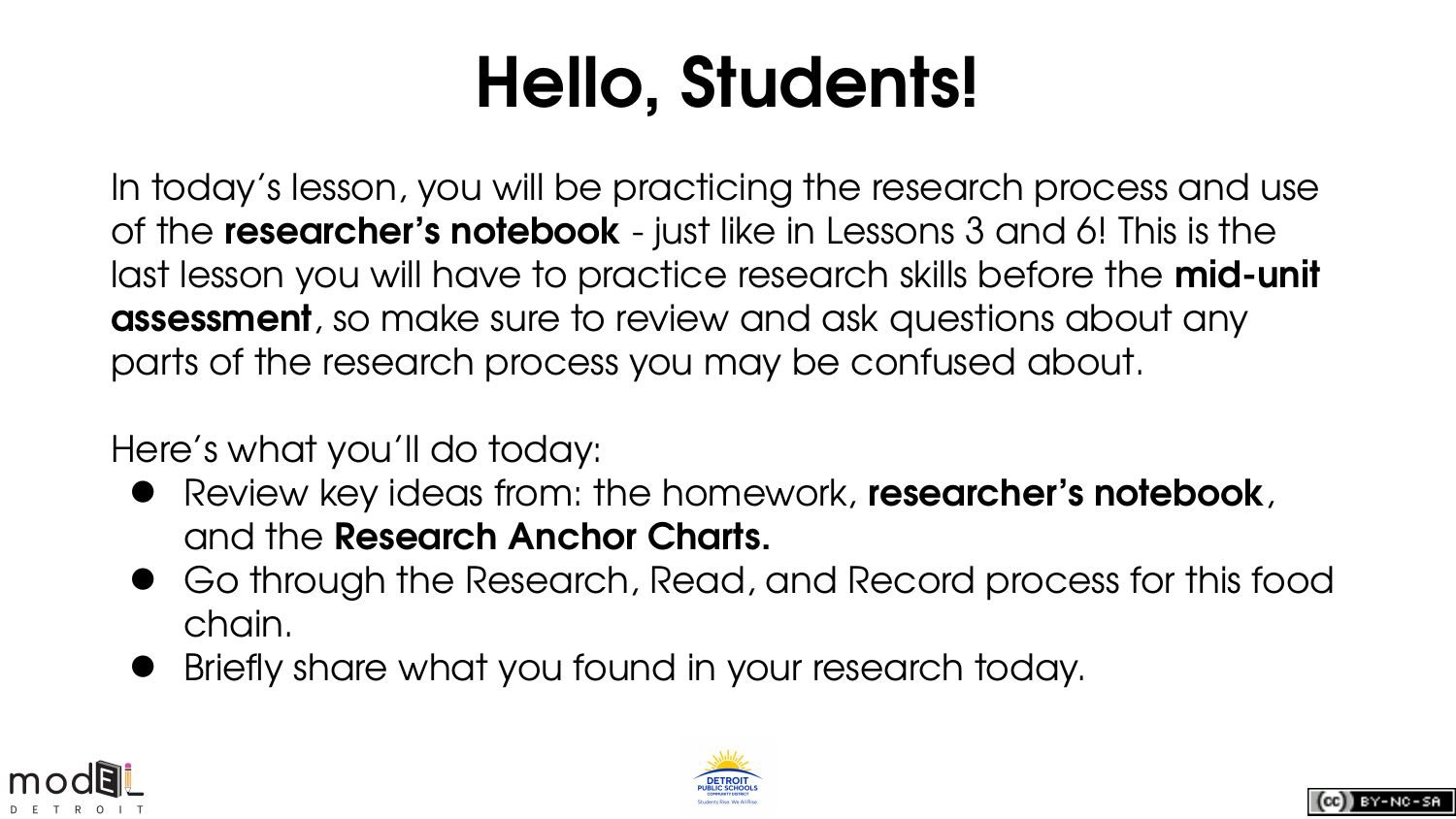

# Hello, Students!
In today’s lesson, you will be practicing the research process and use of the researcher’s notebook - just like in Lessons 3 and 6! This is the last lesson you will have to practice research skills before the mid-unit assessment, so make sure to review and ask questions about any parts of the research process you may be confused about.

Here’s what you’ll do today:
Review key ideas from: the homework, researcher’s notebook, and the Research Anchor Charts.
Go through the Research, Read, and Record process for this food chain.
Briefly share what you found in your research today.